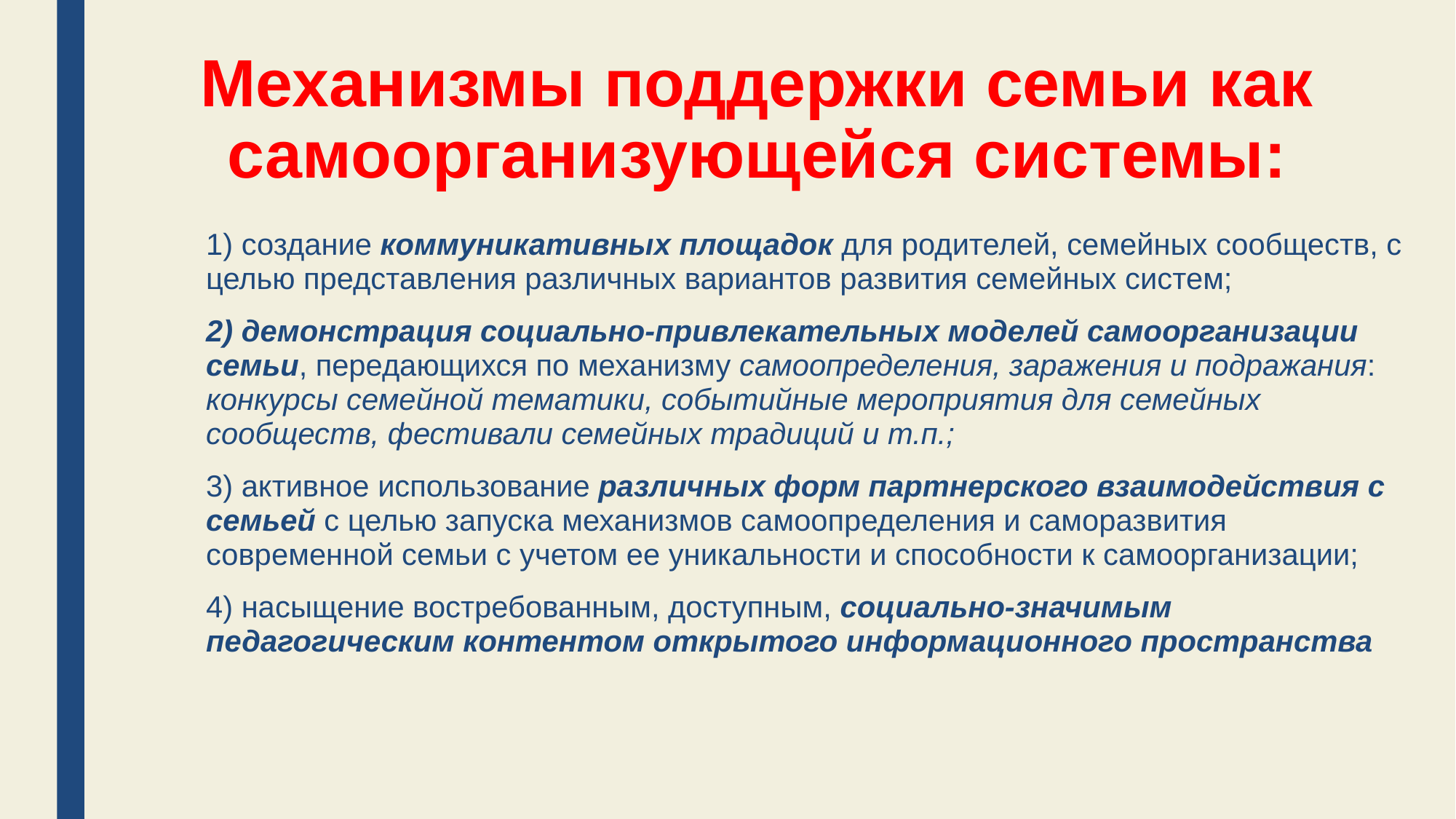

# Механизмы поддержки семьи как самоорганизующейся системы:
1) создание коммуникативных площадок для родителей, семейных сообществ, с целью представления различных вариантов развития семейных систем;
2) демонстрация социально-привлекательных моделей самоорганизации семьи, передающихся по механизму самоопределения, заражения и подражания: конкурсы семейной тематики, событийные мероприятия для семейных сообществ, фестивали семейных традиций и т.п.;
3) активное использование различных форм партнерского взаимодействия с семьей с целью запуска механизмов самоопределения и саморазвития современной семьи с учетом ее уникальности и способности к самоорганизации;
4) насыщение востребованным, доступным, социально-значимым педагогическим контентом открытого информационного пространства